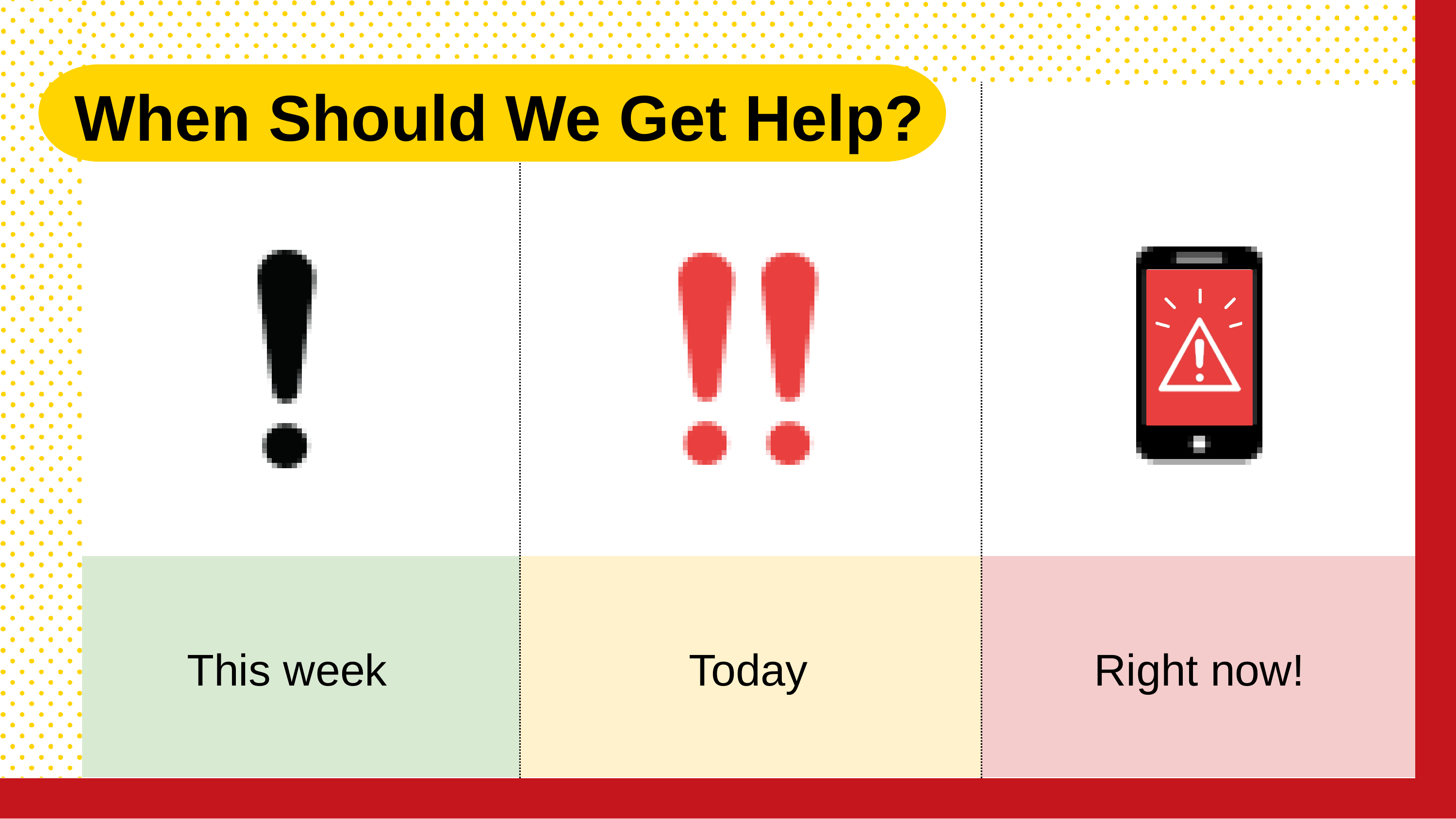

When Should We Get Help?

This week
Today
Right now!